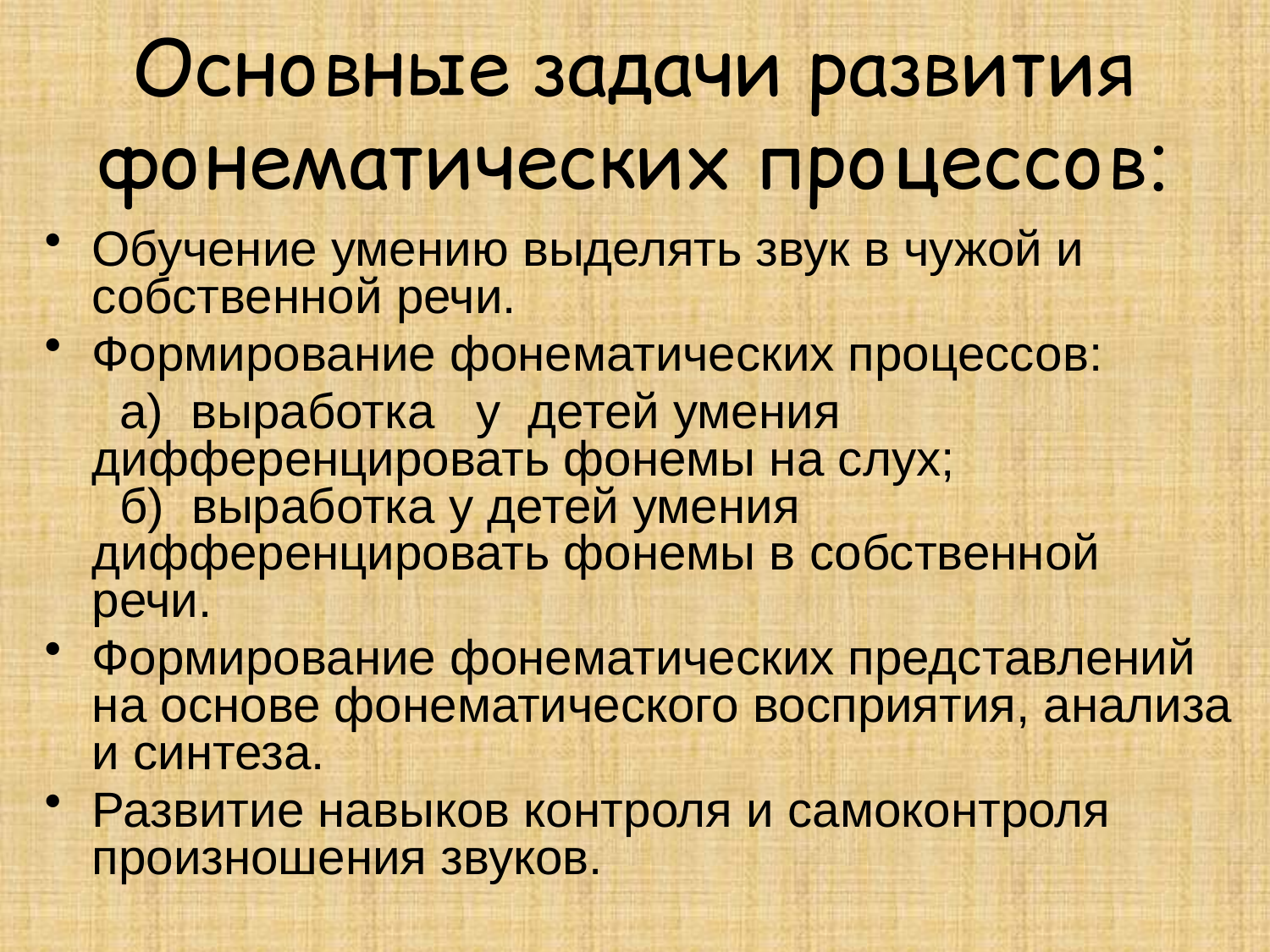

# Основные задачи развития фонематических процессов:
Обучение умению выделять звук в чужой и собственной речи.
Формирование фонематических процессов:
	  а)  выработка   у  детей умения дифференцировать фонемы на слух;
  б)  выработка у детей умения дифференцировать фонемы в собственной   речи.
Формирование фонематических представлений на основе фонематического восприятия, анализа и синтеза.
Развитие навыков контроля и самоконтроля произношения звуков.